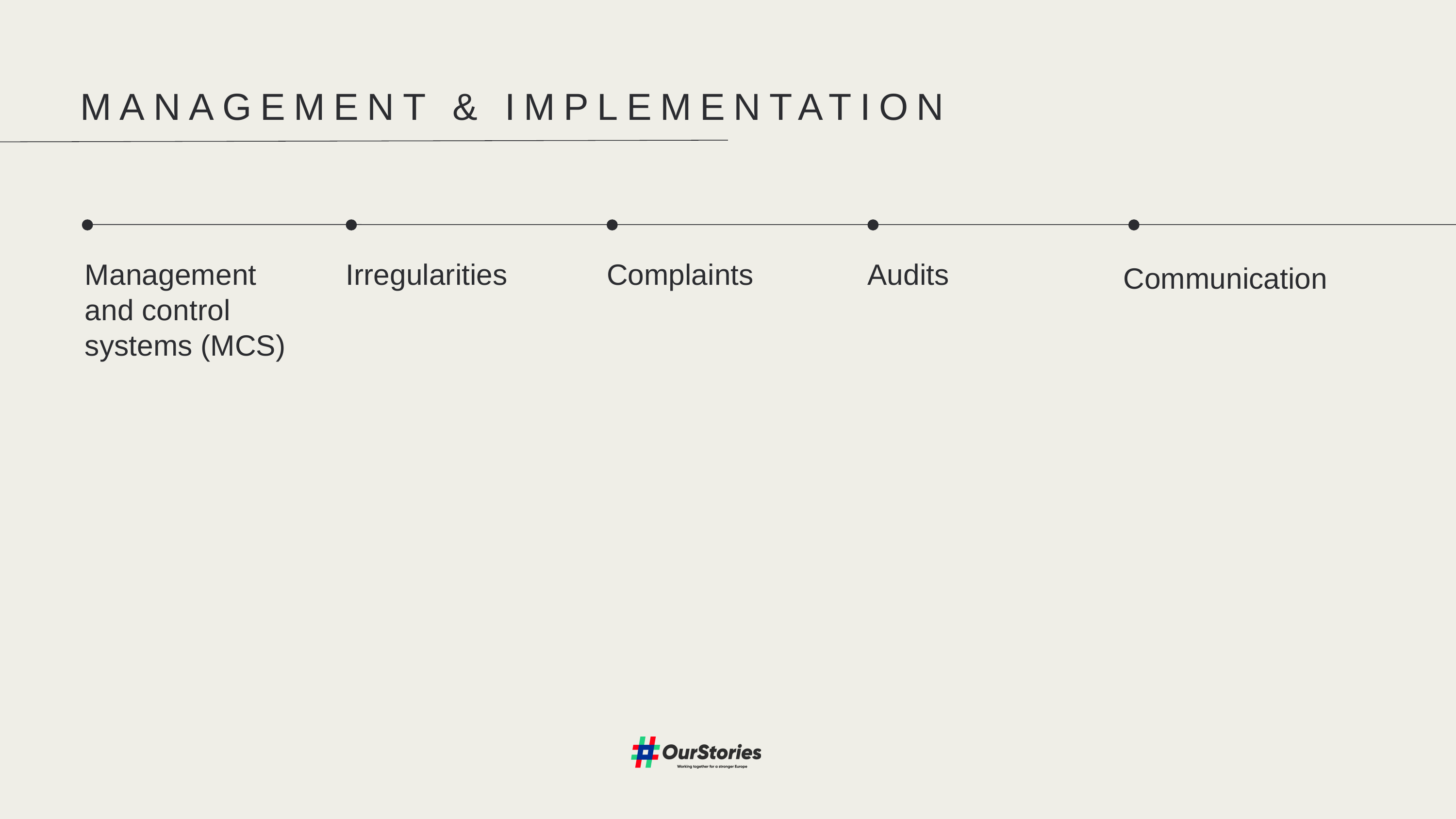

MANAGEMENT & IMPLEMENTATION

Management and control systems (MCS)
Irregularities
Complaints
Audits
Communication